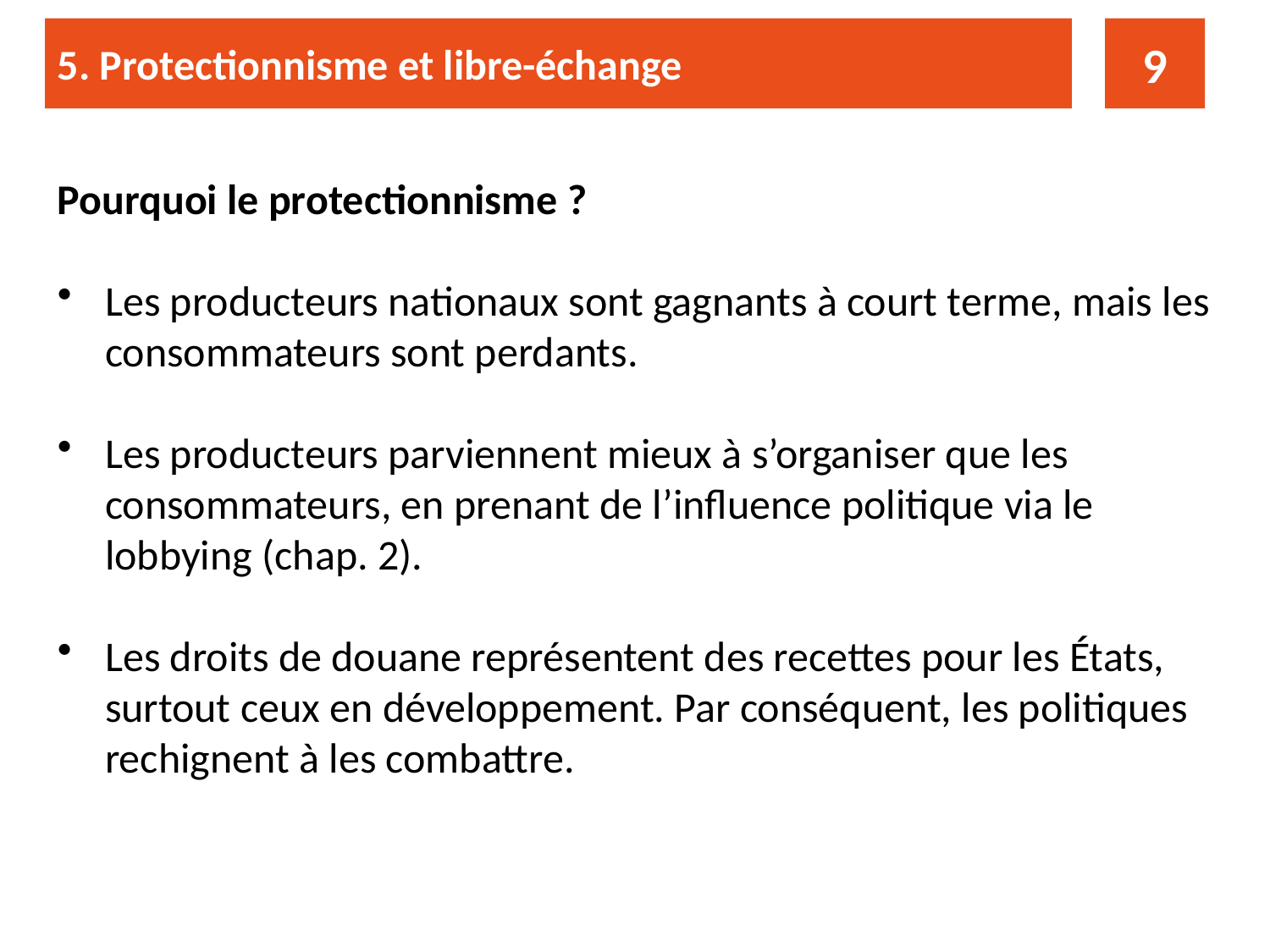

5. Protectionnisme et libre-échange
9

Pourquoi le protectionnisme ?

Les producteurs nationaux sont gagnants à court terme, mais les consommateurs sont perdants.

Les producteurs parviennent mieux à s’organiser que les consommateurs, en prenant de l’influence politique via le lobbying (chap. 2).
Les droits de douane représentent des recettes pour les États, surtout ceux en développement. Par conséquent, les politiques rechignent à les combattre.